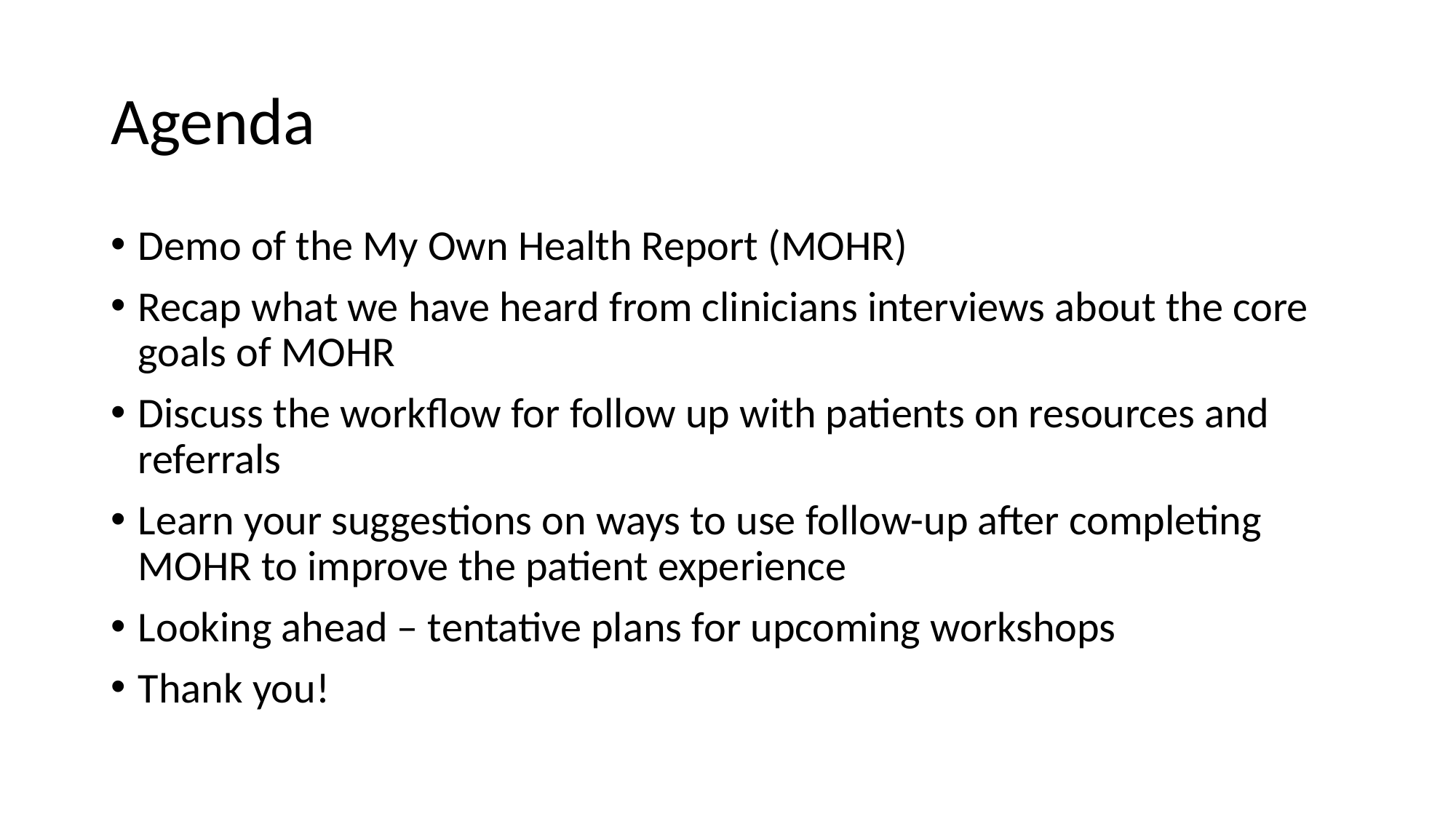

# Agenda
Demo of the My Own Health Report (MOHR)
Recap what we have heard from clinicians interviews about the core goals of MOHR
Discuss the workflow for follow up with patients on resources and referrals
Learn your suggestions on ways to use follow-up after completing MOHR to improve the patient experience
Looking ahead – tentative plans for upcoming workshops
Thank you!